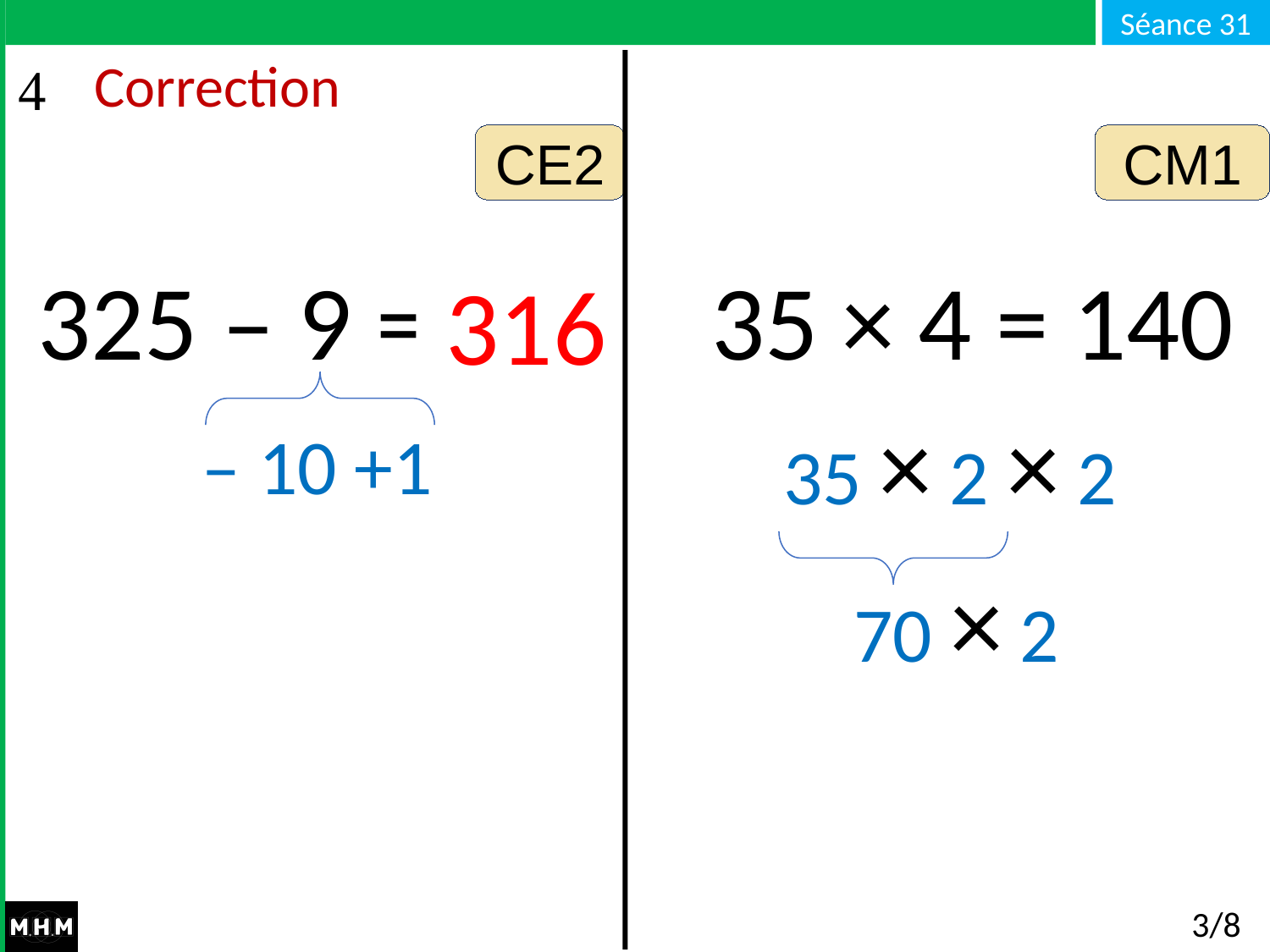

# Correction
CE2
CM1
325 – 9 =
35 × 4 = 140
316

35 × 2 × 2
– 10 +1

70 × 2
3/8